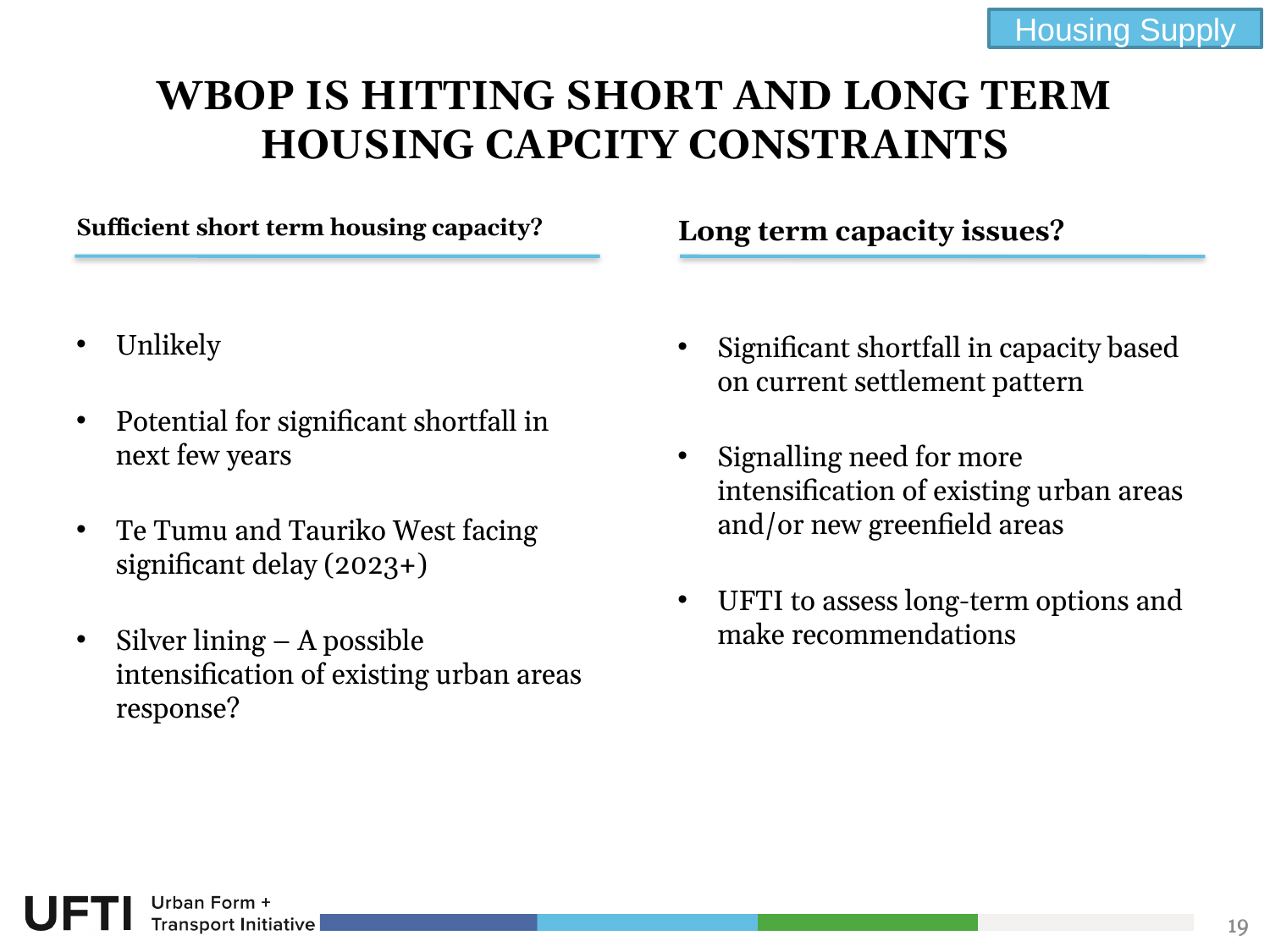

Housing Supply
# WBOP IS Hitting short and long term HOUSING CAPCITY CONSTRAINTS
Sufficient short term housing capacity?
Long term capacity issues?
Unlikely
Potential for significant shortfall in next few years
Te Tumu and Tauriko West facing significant delay (2023+)
Silver lining – A possible intensification of existing urban areas response?
Significant shortfall in capacity based on current settlement pattern
Signalling need for more intensification of existing urban areas and/or new greenfield areas
UFTI to assess long-term options and make recommendations

19